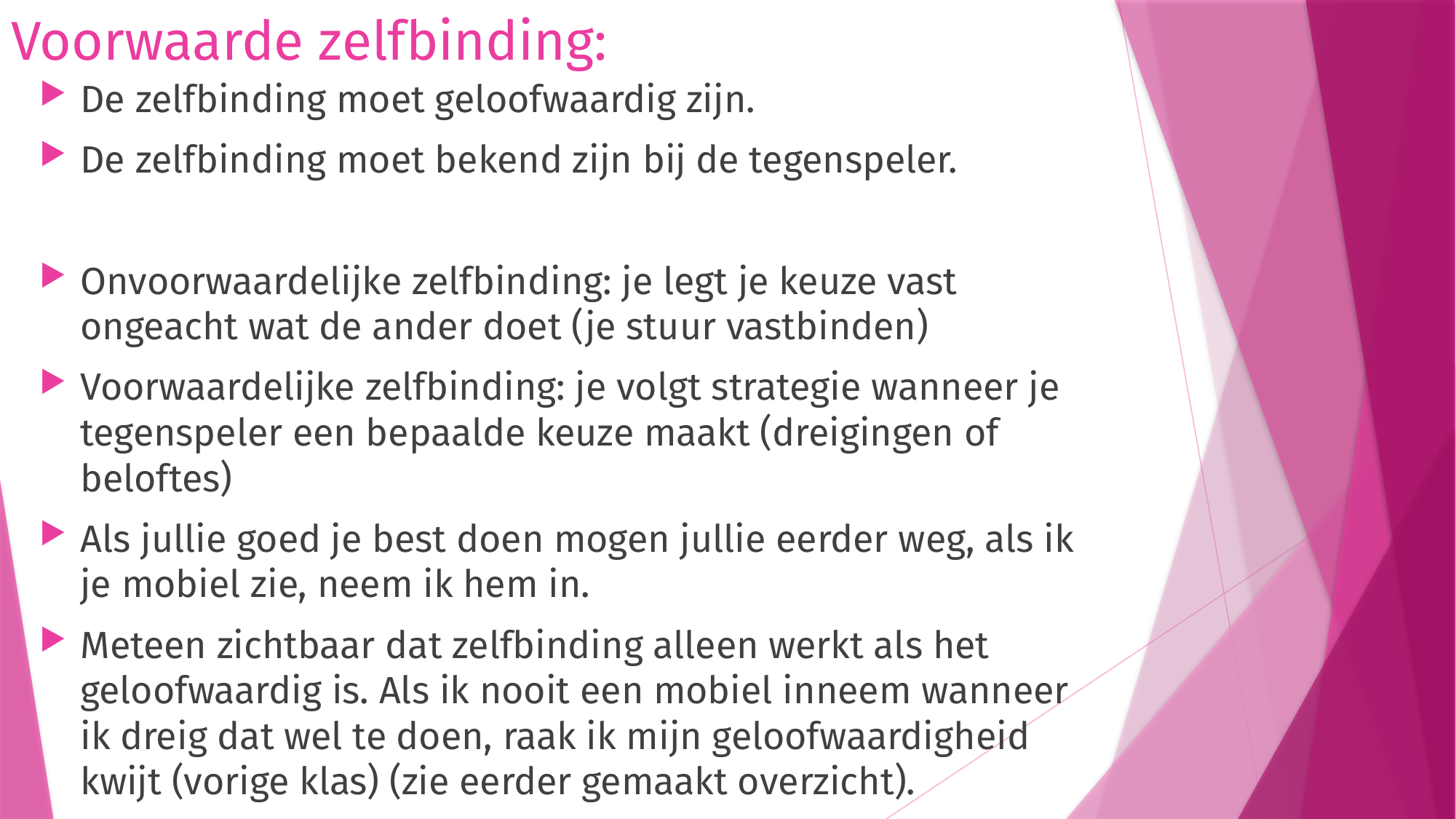

# Voorwaarde zelfbinding:
De zelfbinding moet geloofwaardig zijn.
De zelfbinding moet bekend zijn bij de tegenspeler.

Onvoorwaardelijke zelfbinding: je legt je keuze vast ongeacht wat de ander doet (je stuur vastbinden)
Voorwaardelijke zelfbinding: je volgt strategie wanneer je tegenspeler een bepaalde keuze maakt (dreigingen of beloftes)
Als jullie goed je best doen mogen jullie eerder weg, als ik je mobiel zie, neem ik hem in.
Meteen zichtbaar dat zelfbinding alleen werkt als het geloofwaardig is. Als ik nooit een mobiel inneem wanneer ik dreig dat wel te doen, raak ik mijn geloofwaardigheid kwijt (vorige klas) (zie eerder gemaakt overzicht).